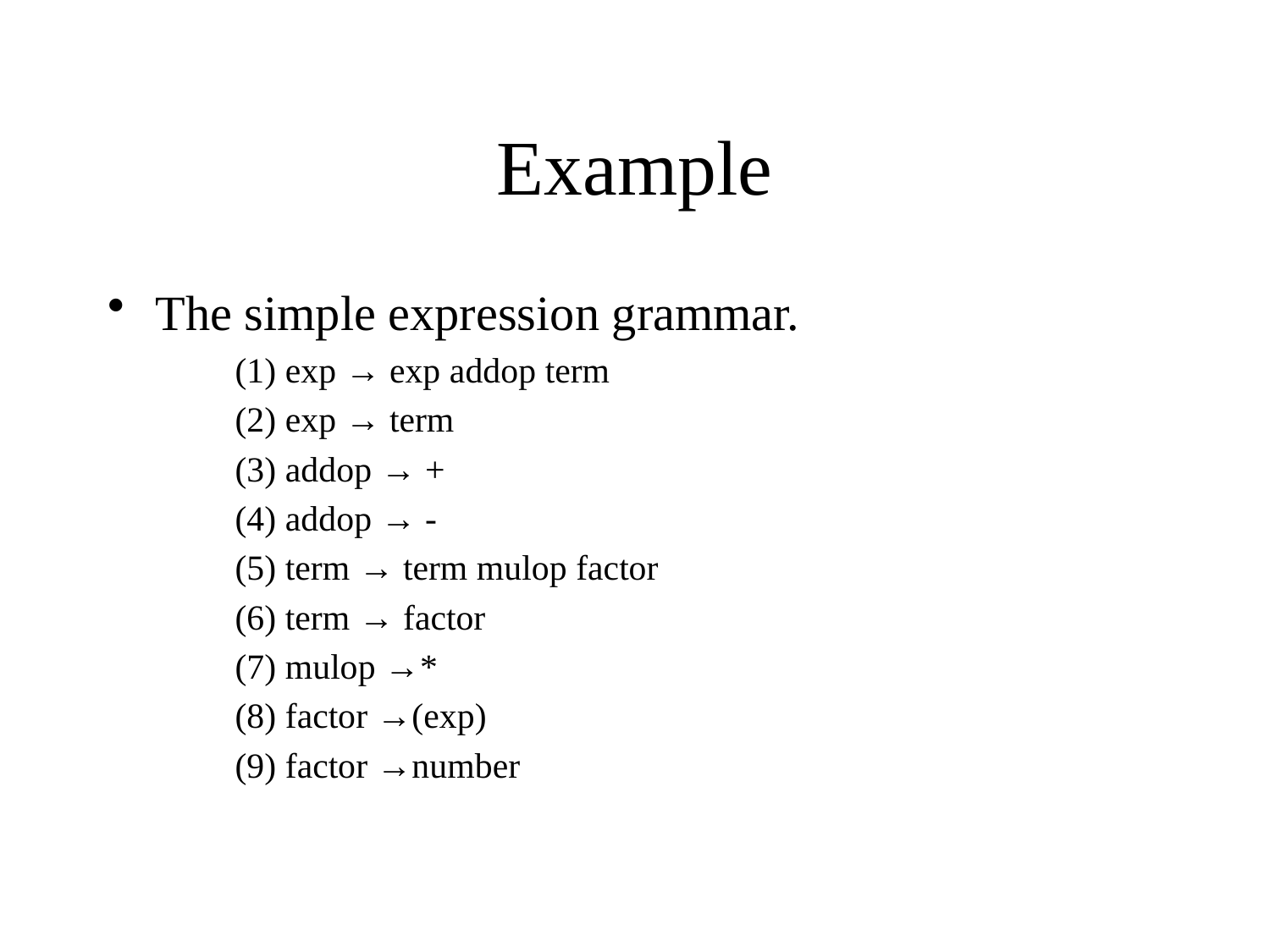

# Example
The simple expression grammar.
(1) exp → exp addop term
(2) exp → term
(3) addop → +
(4) addop → -
(5) term → term mulop factor
(6) term → factor
(7) mulop →*
(8) factor →(exp)
(9) factor →number